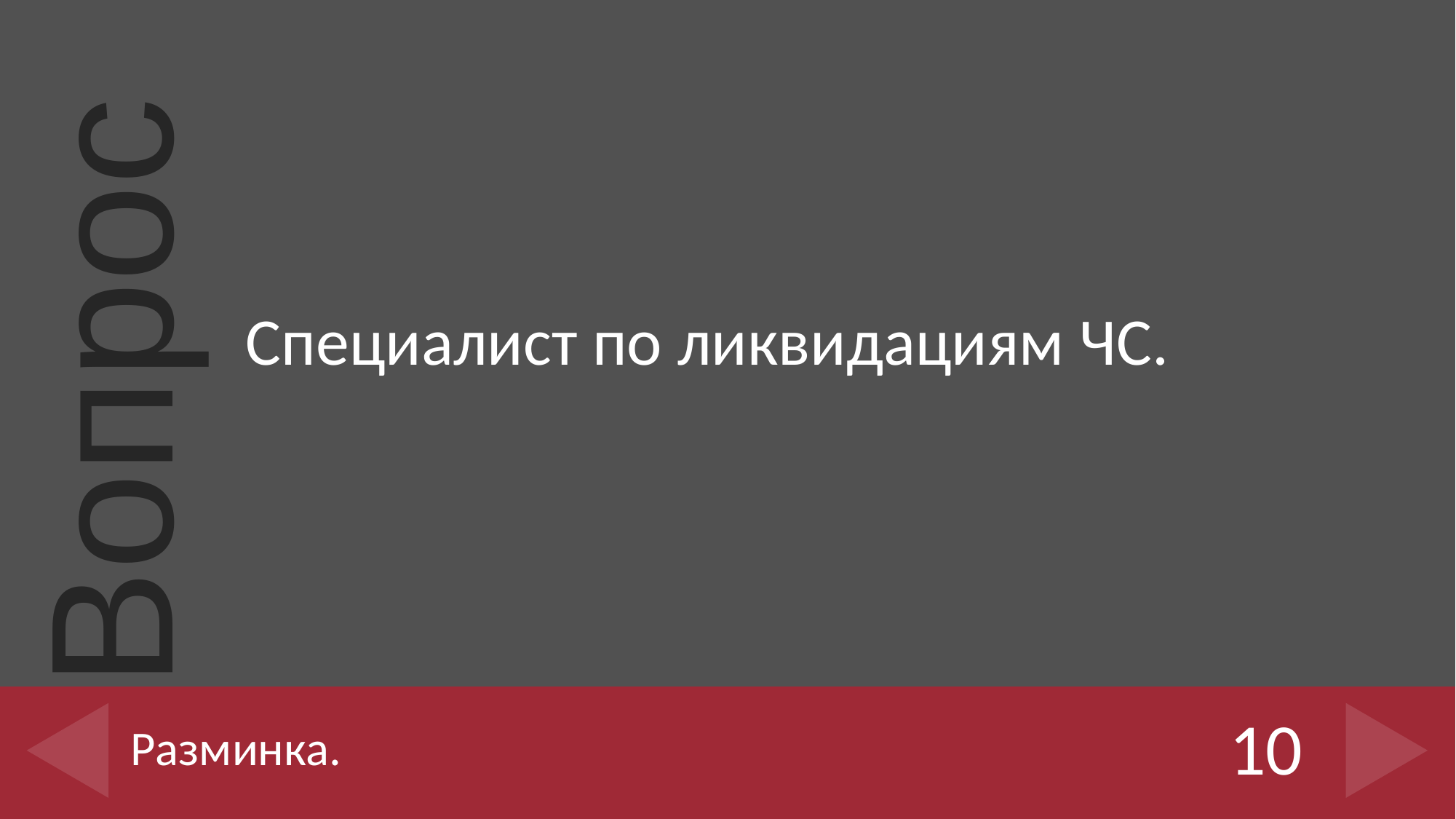

Специалист по ликвидациям ЧС.
# Разминка.
10